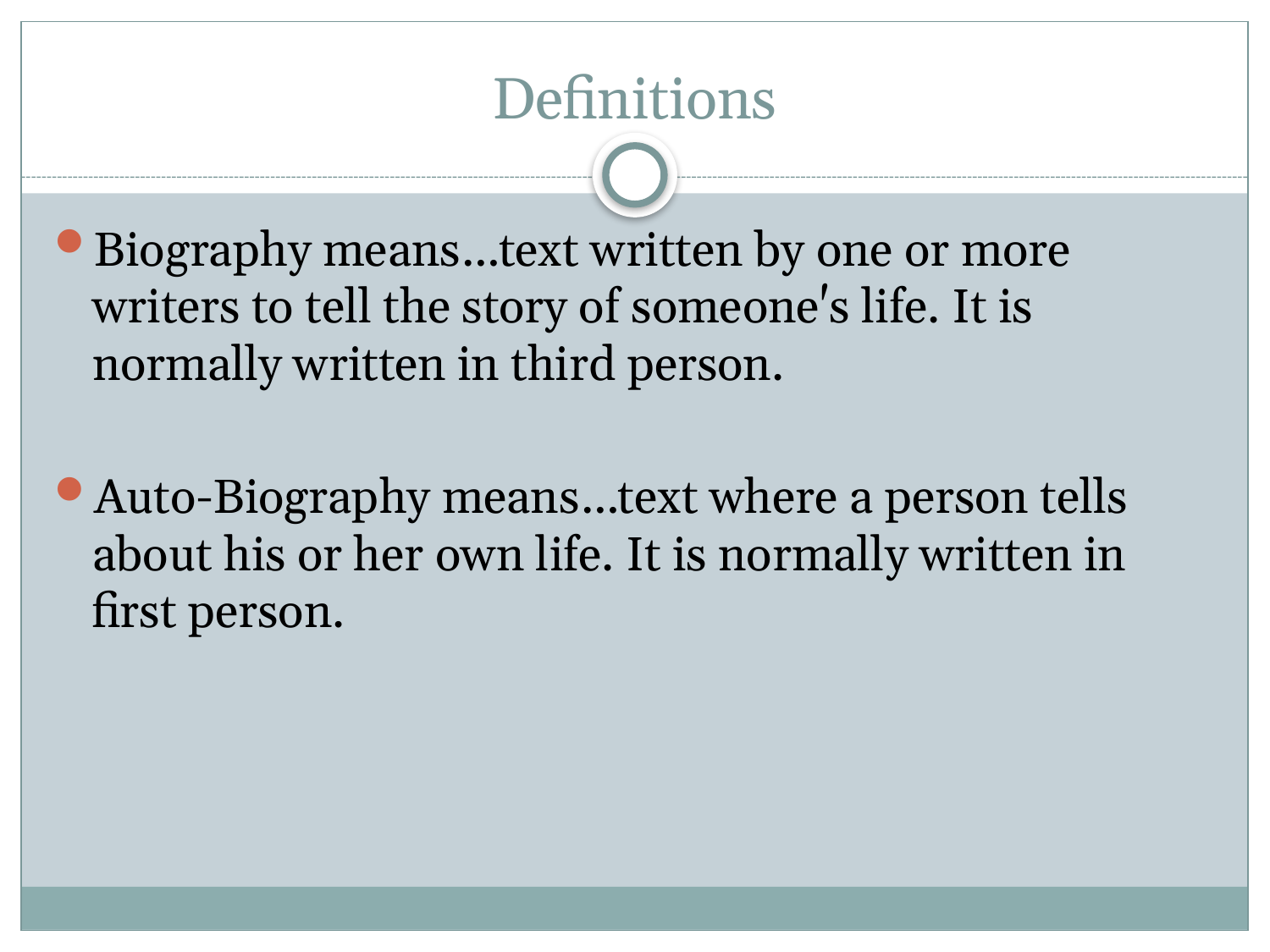

# Definitions
Biography means…text written by one or more writers to tell the story of someone's life. It is normally written in third person.

Auto-Biography means…text where a person tells about his or her own life. It is normally written in first person.